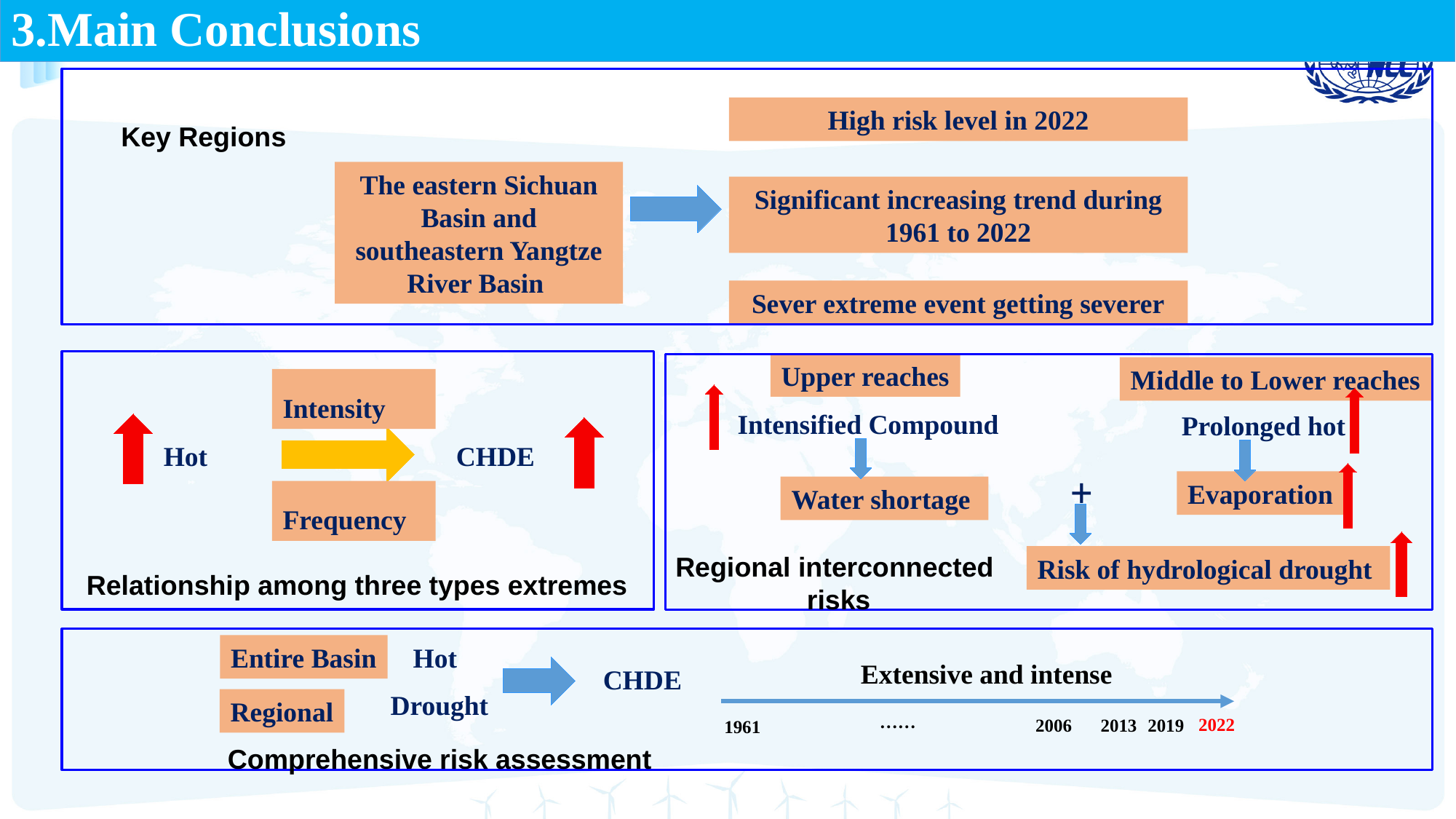

3.Main Conclusions

Key Regions
High risk level in 2022
The eastern Sichuan Basin and southeastern Yangtze River Basin

Significant increasing trend during 1961 to 2022
Sever extreme event getting severer

Intensity

Hot
CHDE
Frequency
Relationship among three types extremes
Upper reaches
Middle to Lower reaches

Intensified Compound
Prolonged hot

+

Evaporation
Water shortage

Risk of hydrological drought

Regional interconnected
risks

Entire Basin
Hot
Extensive and intense

CHDE
Drought
Regional
……
2022
2006
2013
2019
1961
Comprehensive risk assessment